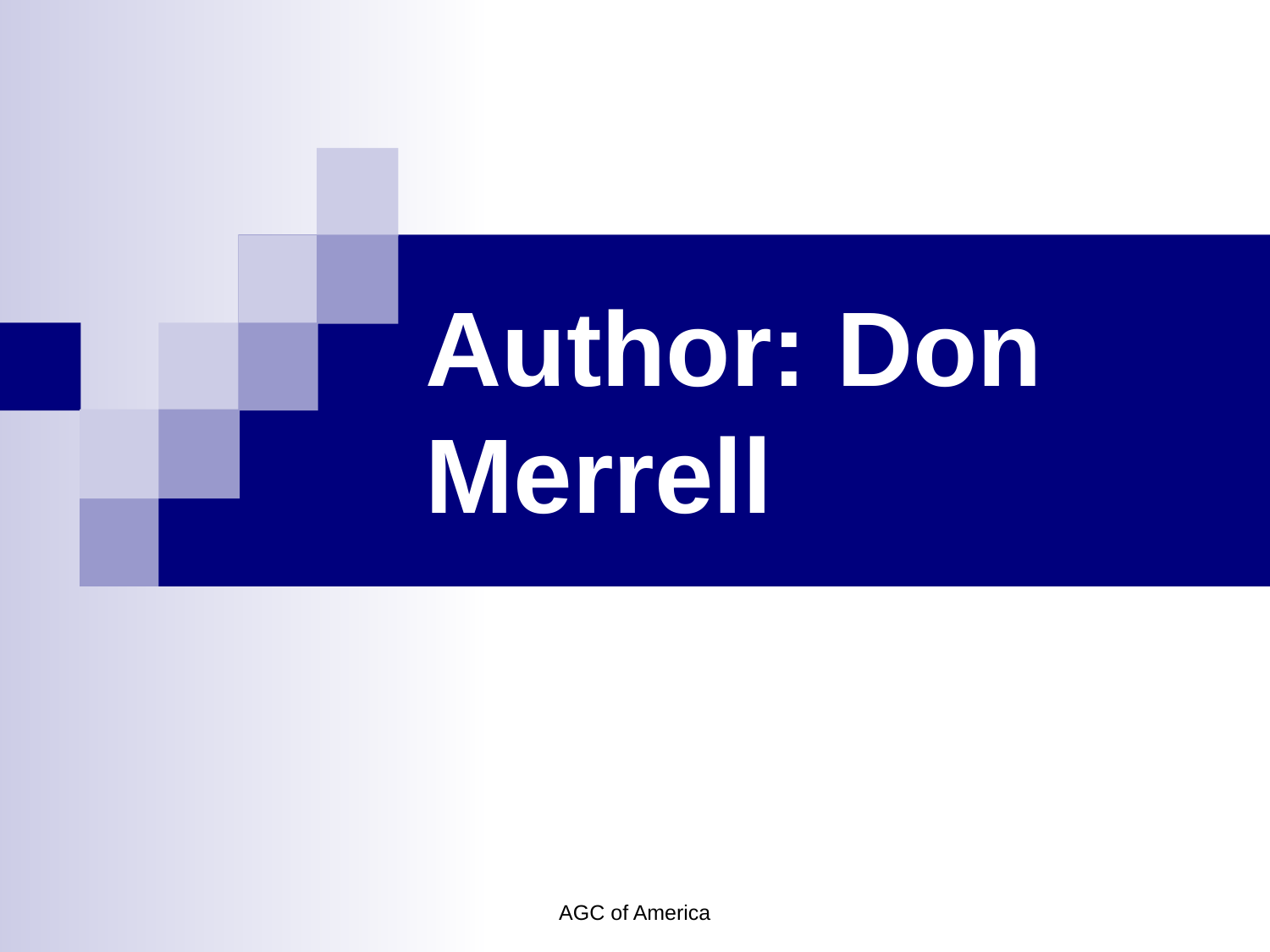

# Author: Don Merrell

AGC of America